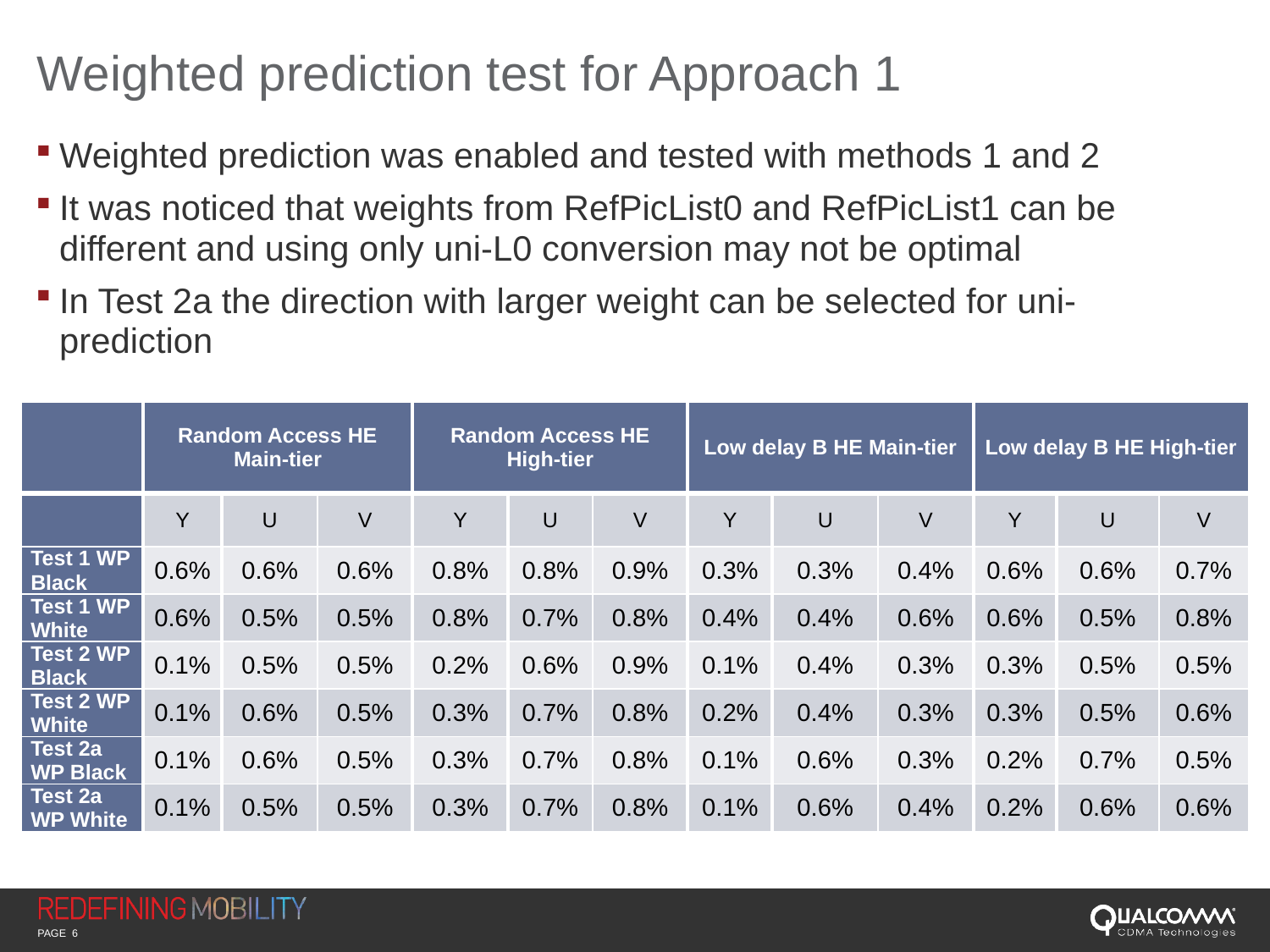

# Weighted prediction test for Approach 1
Weighted prediction was enabled and tested with methods 1 and 2
It was noticed that weights from RefPicList0 and RefPicList1 can be different and using only uni-L0 conversion may not be optimal
In Test 2a the direction with larger weight can be selected for uni-prediction

|  | Random Access HE Main-tier |  |  | Random Access HE High-tier |  |  | Low delay B HE Main-tier |  |  | Low delay B HE High-tier |  |  |
| --- | --- | --- | --- | --- | --- | --- | --- | --- | --- | --- | --- | --- |
|  | Y | U | V | Y | U | V | Y | U | V | Y | U | V |
| Test 1 WP Black | 0.6% | 0.6% | 0.6% | 0.8% | 0.8% | 0.9% | 0.3% | 0.3% | 0.4% | 0.6% | 0.6% | 0.7% |
| Test 1 WP White | 0.6% | 0.5% | 0.5% | 0.8% | 0.7% | 0.8% | 0.4% | 0.4% | 0.6% | 0.6% | 0.5% | 0.8% |
| Test 2 WP Black | 0.1% | 0.5% | 0.5% | 0.2% | 0.6% | 0.9% | 0.1% | 0.4% | 0.3% | 0.3% | 0.5% | 0.5% |
| Test 2 WP White | 0.1% | 0.6% | 0.5% | 0.3% | 0.7% | 0.8% | 0.2% | 0.4% | 0.3% | 0.3% | 0.5% | 0.6% |
| Test 2a WP Black | 0.1% | 0.6% | 0.5% | 0.3% | 0.7% | 0.8% | 0.1% | 0.6% | 0.3% | 0.2% | 0.7% | 0.5% |
| Test 2a WP White | 0.1% | 0.5% | 0.5% | 0.3% | 0.7% | 0.8% | 0.1% | 0.6% | 0.4% | 0.2% | 0.6% | 0.6% |